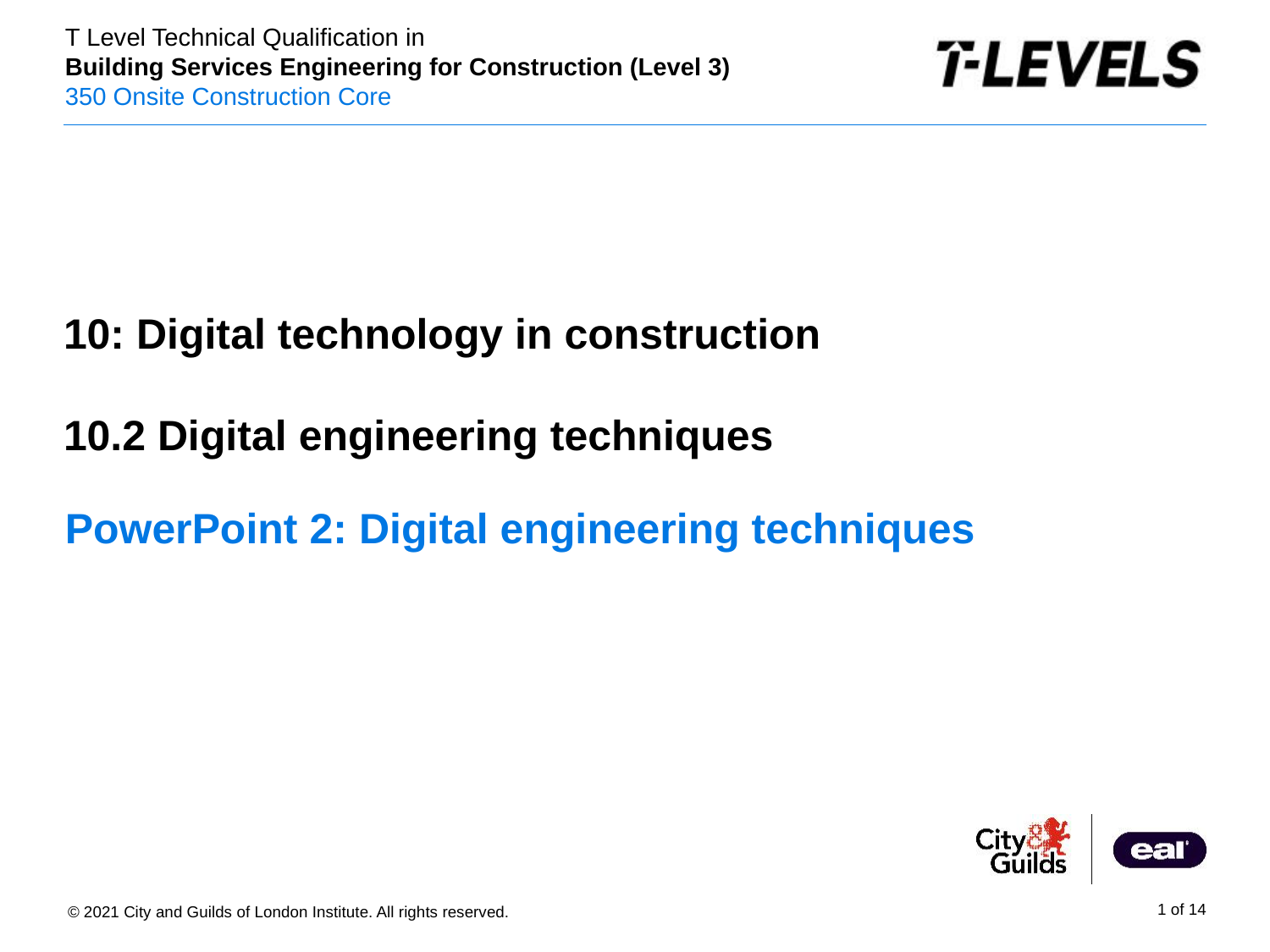

PowerPoint presentation
10: Digital technology in construction

10.2 Digital engineering techniques

# PowerPoint 2: Digital engineering techniques